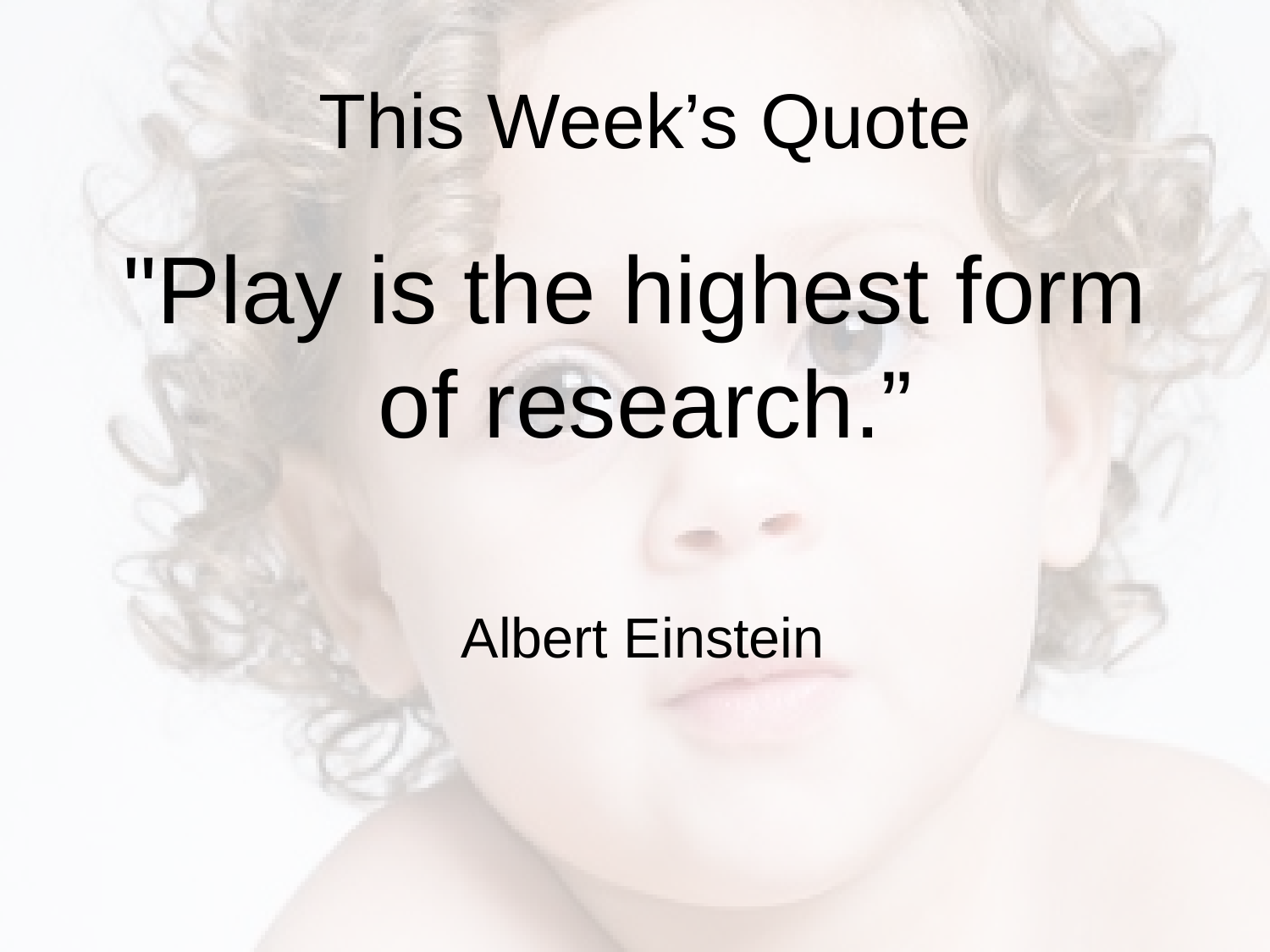

# This Week’s Quote
"Play is the highest form of research.”

 Albert Einstein